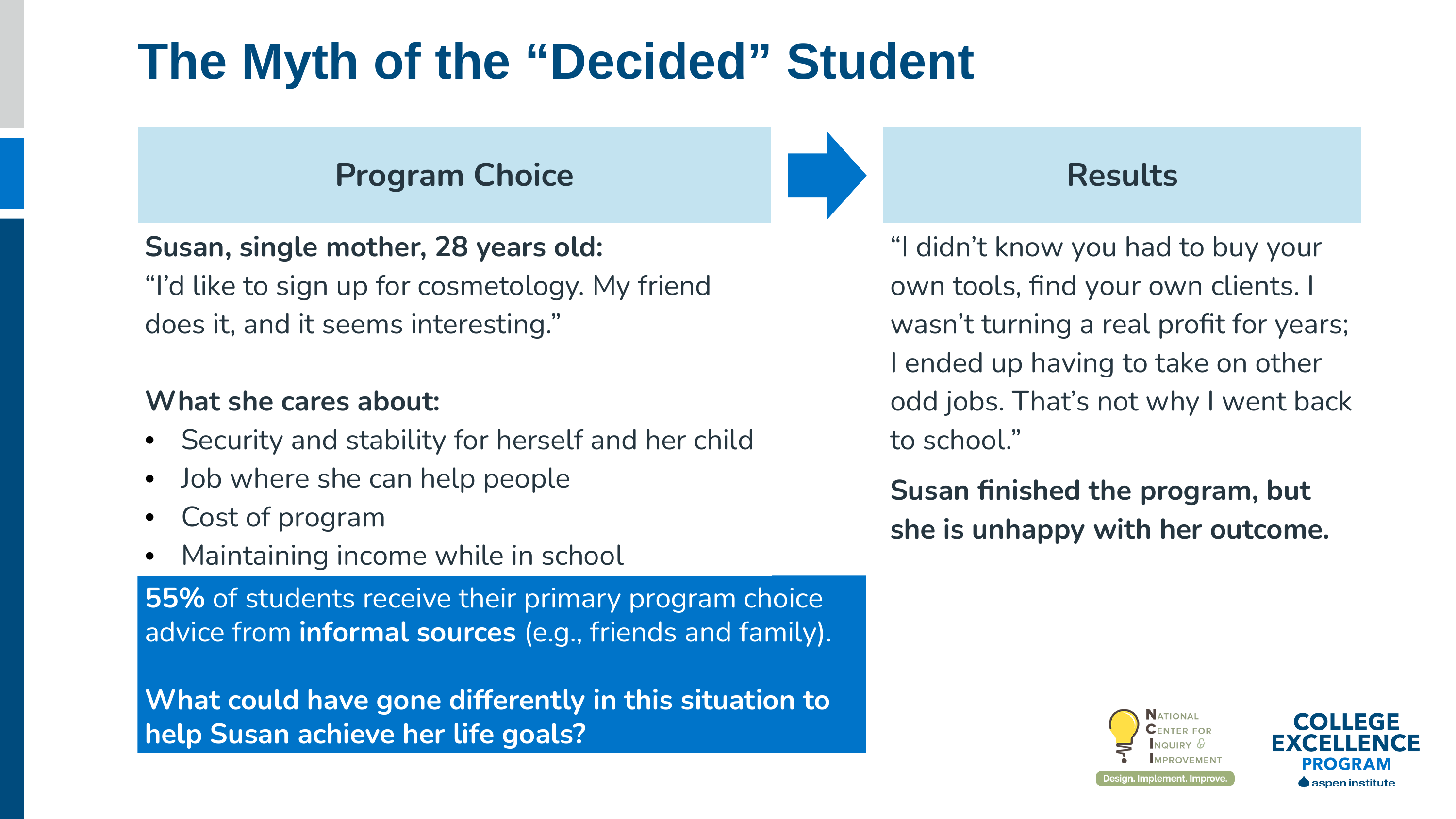

The Myth of the “Decided” Student
| Program Choice |
| --- |
| Susan, single mother, 28 years old: “I’d like to sign up for cosmetology. My friend does it, and it seems interesting.” What she cares about: Security and stability for herself and her child Job where she can help people Cost of program Maintaining income while in school |
| Results |
| --- |
| “I didn’t know you had to buy your own tools, find your own clients. I wasn’t turning a real profit for years; I ended up having to take on other odd jobs. That’s not why I went back to school.” Susan finished the program, but she is unhappy with her outcome. |

55% of students receive their primary program choice advice from informal sources (e.g., friends and family).

What could have gone differently in this situation to help Susan achieve her life goals?